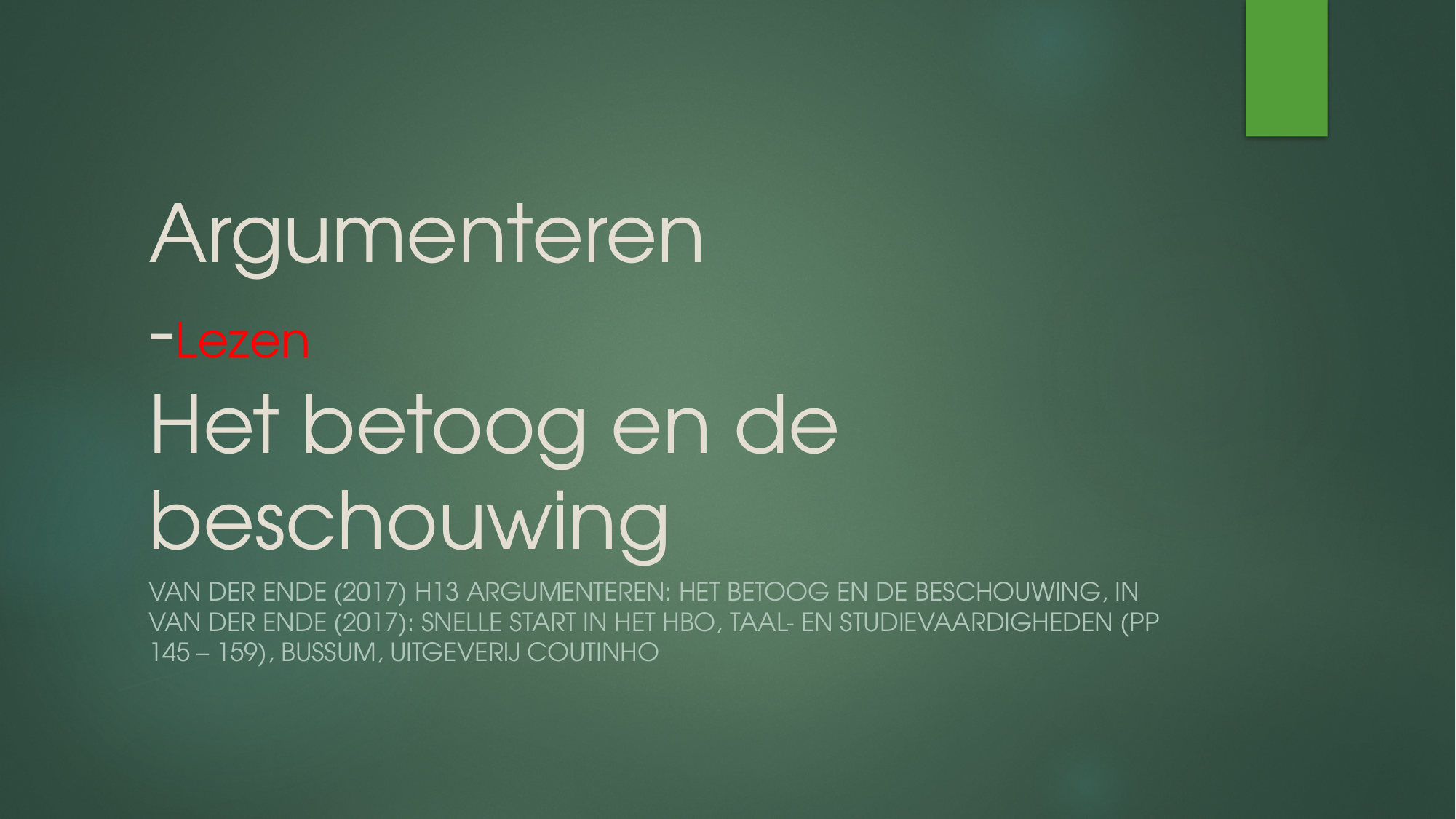

# Argumenteren -Lezen Het betoog en de beschouwing
Van der Ende (2017) H13 Argumenteren: het betoog en de beschouwing, in van der Ende (2017): Snelle start in het HBO, Taal- en studievaardigheden (pp 145 – 159), Bussum, Uitgeverij Coutinho